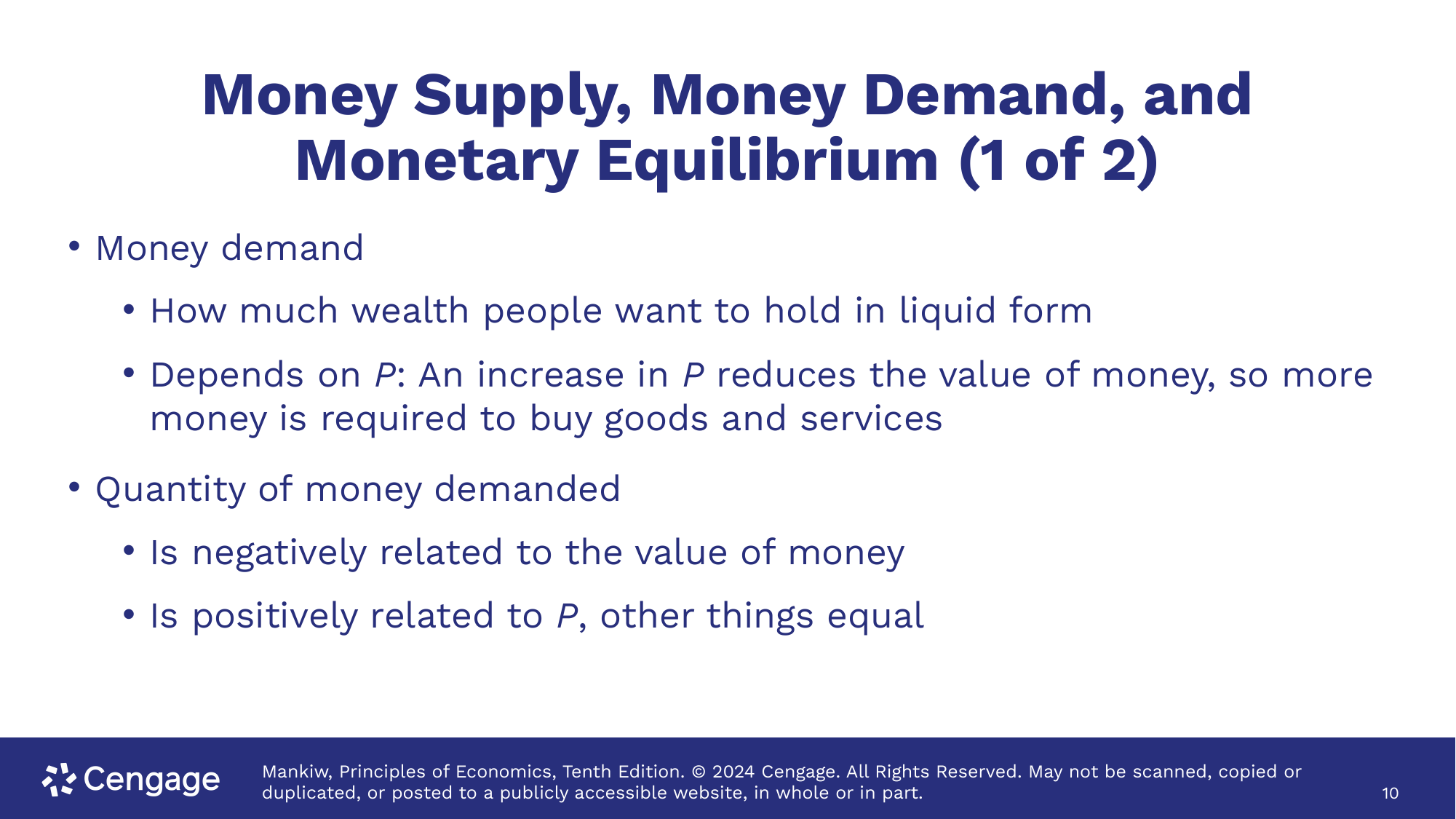

# Money Supply, Money Demand, and Monetary Equilibrium (1 of 2)
Money demand
How much wealth people want to hold in liquid form
Depends on P: An increase in P reduces the value of money, so more money is required to buy goods and services
Quantity of money demanded
Is negatively related to the value of money
Is positively related to P, other things equal